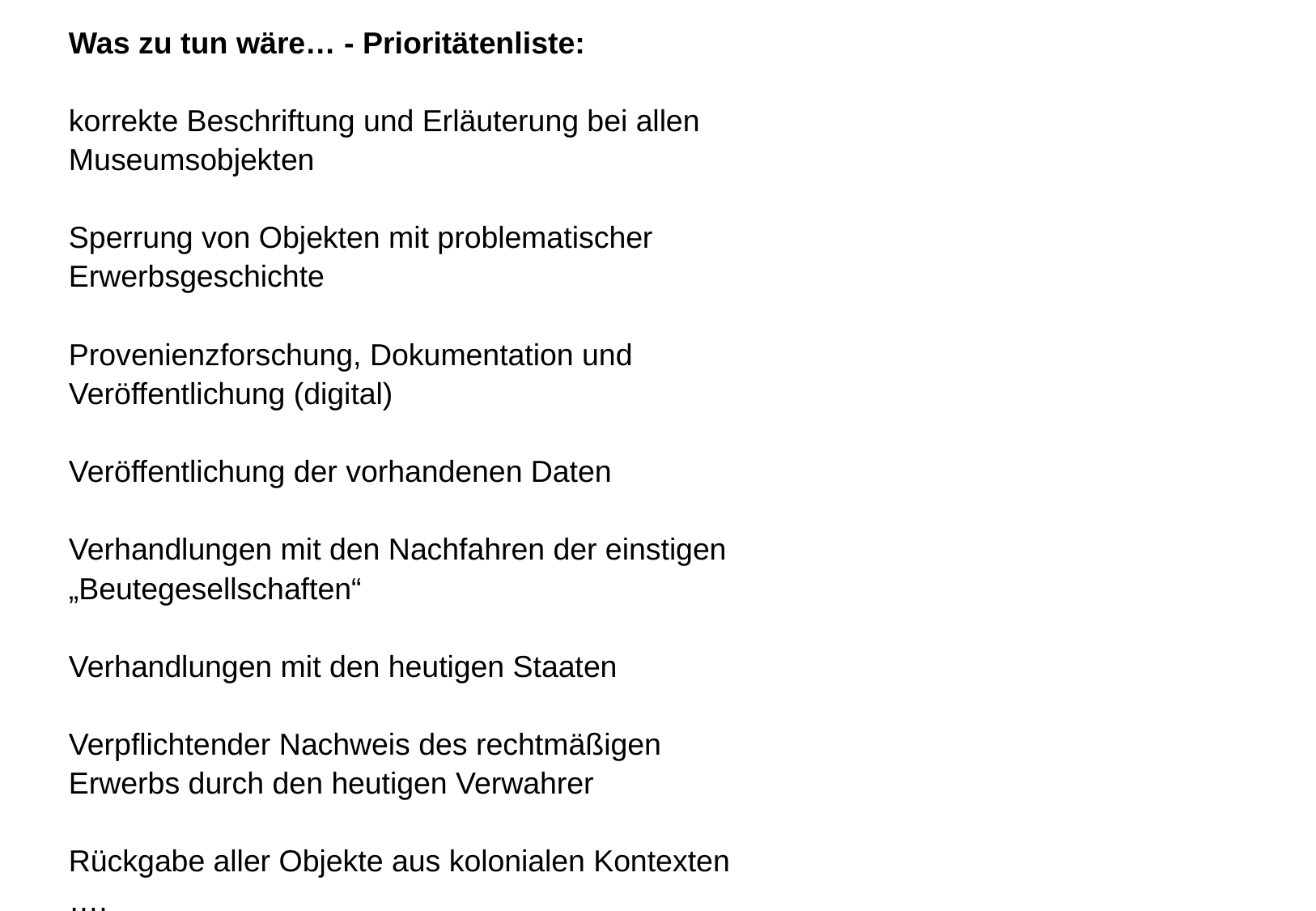

# Was zu tun wäre… - Prioritätenliste: korrekte Beschriftung und Erläuterung bei allen Museumsobjekten Sperrung von Objekten mit problematischer Erwerbsgeschichte Provenienzforschung, Dokumentation und Veröffentlichung (digital) Veröffentlichung der vorhandenen Daten Verhandlungen mit den Nachfahren der einstigen „Beutegesellschaften“ Verhandlungen mit den heutigen Staaten Verpflichtender Nachweis des rechtmäßigen Erwerbs durch den heutigen Verwahrer Rückgabe aller Objekte aus kolonialen Kontexten ….